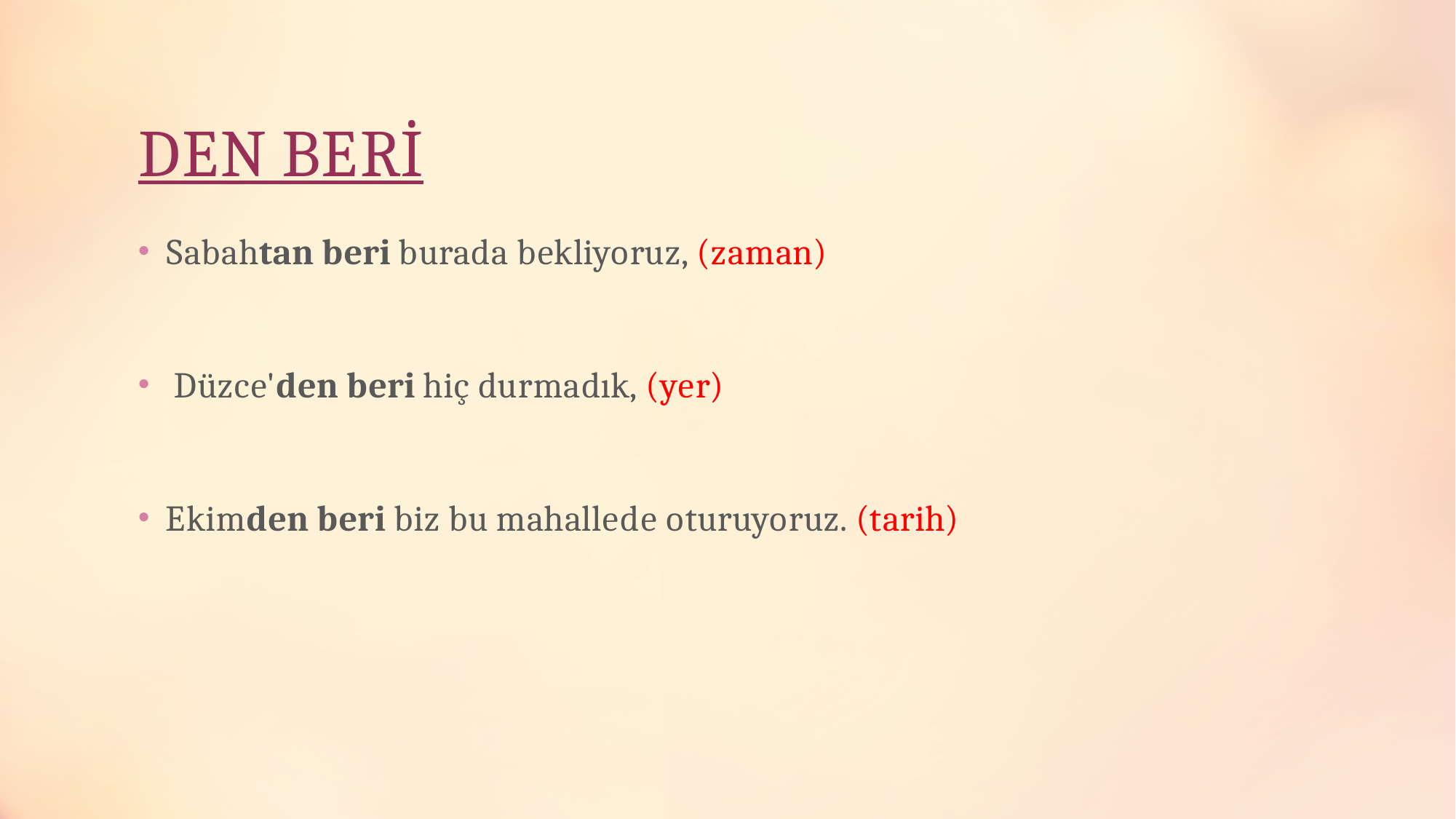

# DEN BERİ
Sabahtan beri burada bekliyoruz, (zaman)

 Düzce'den beri hiç durmadık, (yer)

Ekimden beri biz bu mahallede oturuyoruz. (tarih)